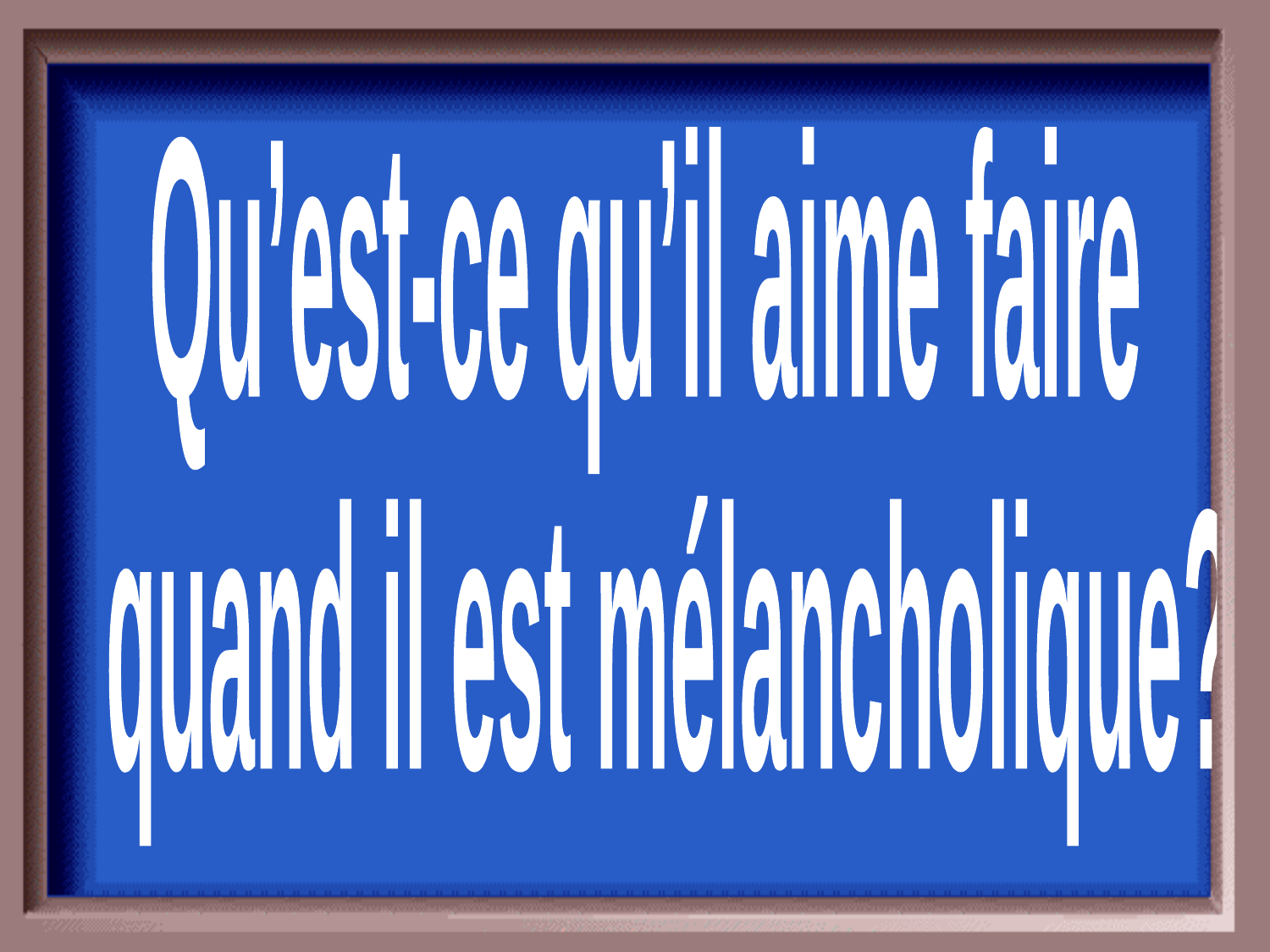

Qu’est-ce qu’il aime faire
 quand il est mélancholique?